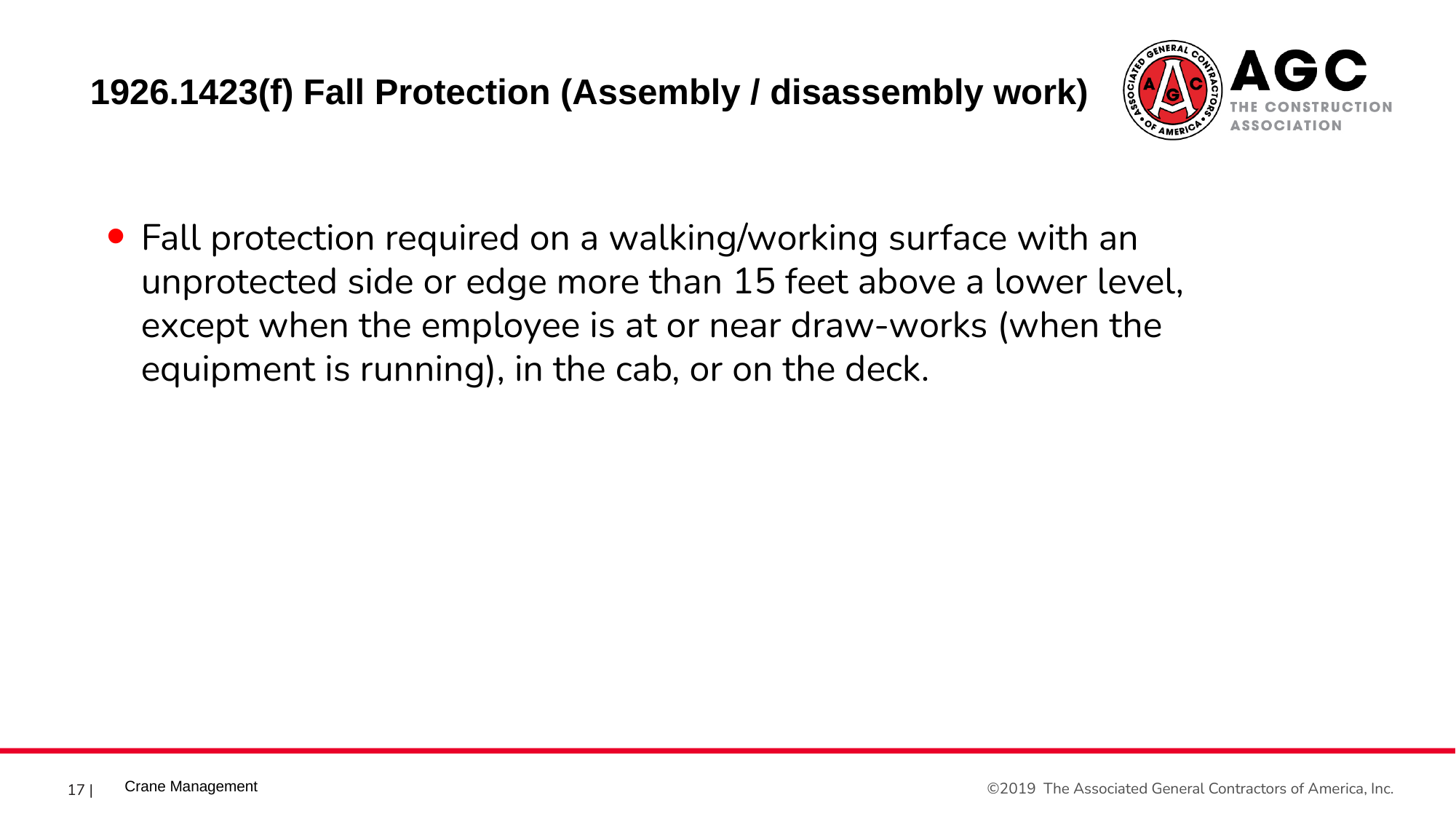

1926.1423(f) Fall Protection (Assembly / disassembly work)

Fall protection required on a walking/working surface with an unprotected side or edge more than 15 feet above a lower level, except when the employee is at or near draw-works (when the equipment is running), in the cab, or on the deck.
Crane Management